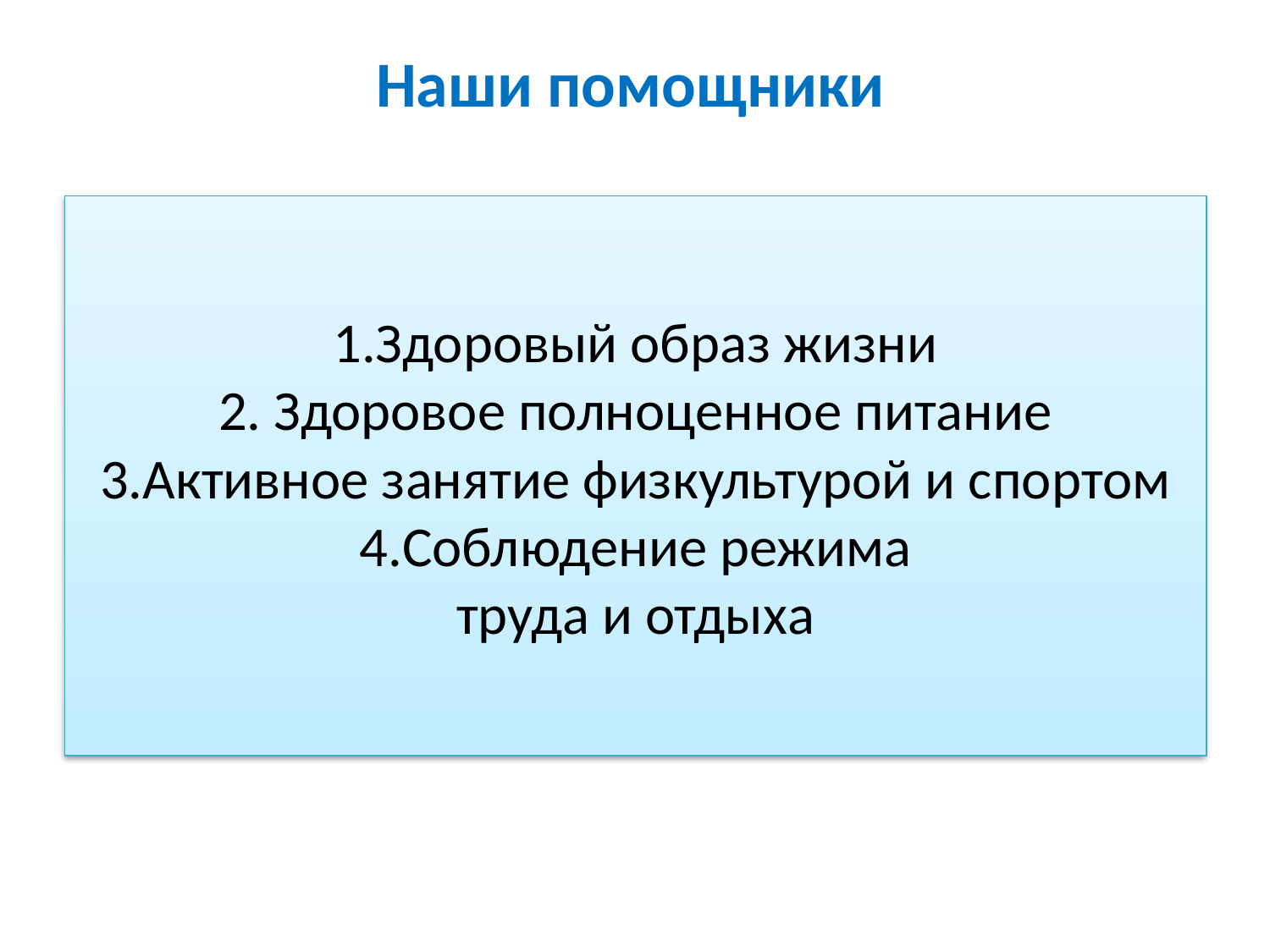

Наши помощники
# 1.Здоровый образ жизни 2. Здоровое полноценное питание 3.Активное занятие физкультурой и спортом 4.Соблюдение режима труда и отдыха